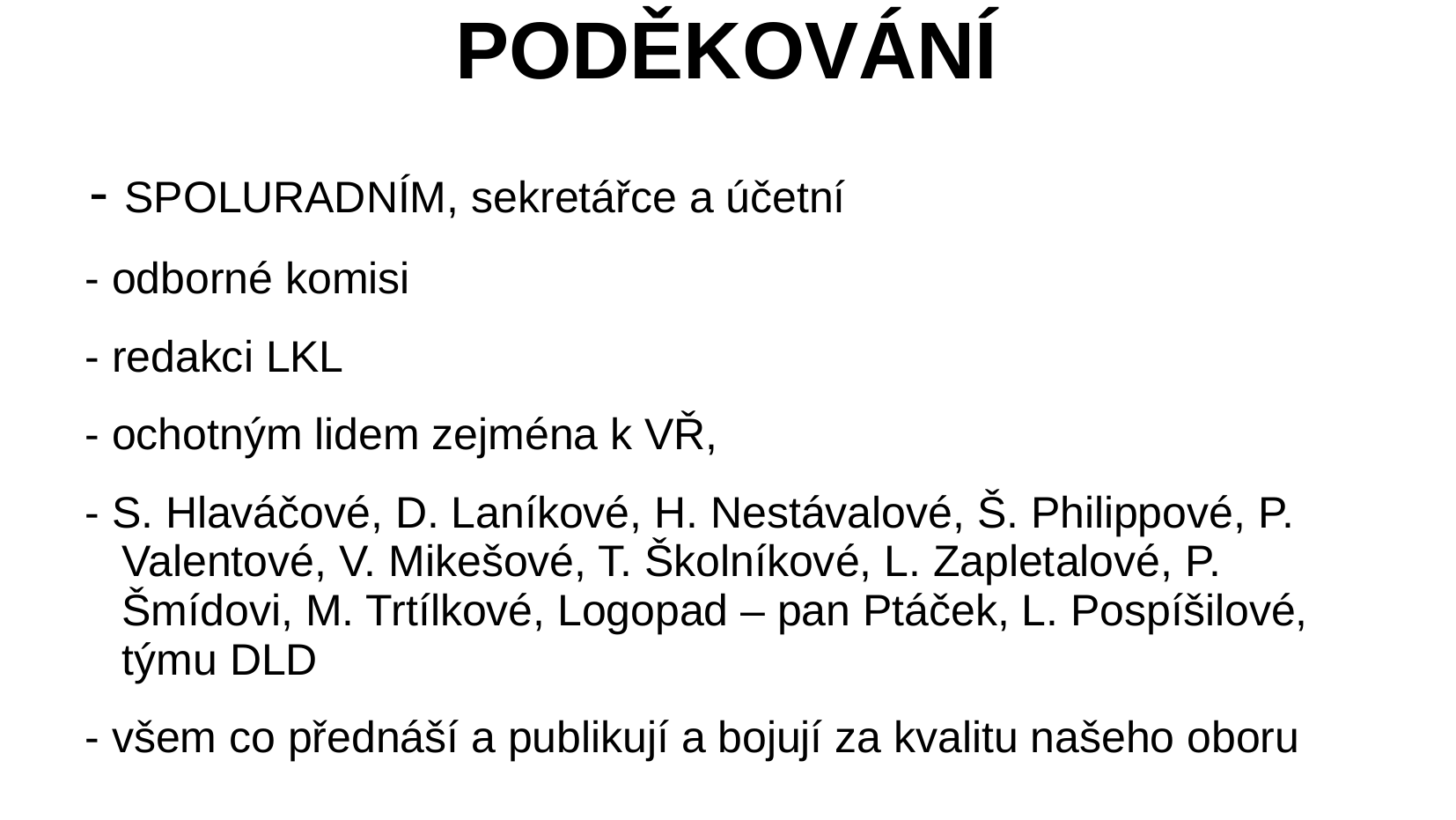

# PODĚKOVÁNÍ
 - SPOLURADNÍM, sekretářce a účetní
 - odborné komisi
 - redakci LKL
 - ochotným lidem zejména k VŘ,
 - S. Hlaváčové, D. Laníkové, H. Nestávalové, Š. Philippové, P. Valentové, V. Mikešové, T. Školníkové, L. Zapletalové, P. Šmídovi, M. Trtílkové, Logopad – pan Ptáček, L. Pospíšilové, týmu DLD
 - všem co přednáší a publikují a bojují za kvalitu našeho oboru